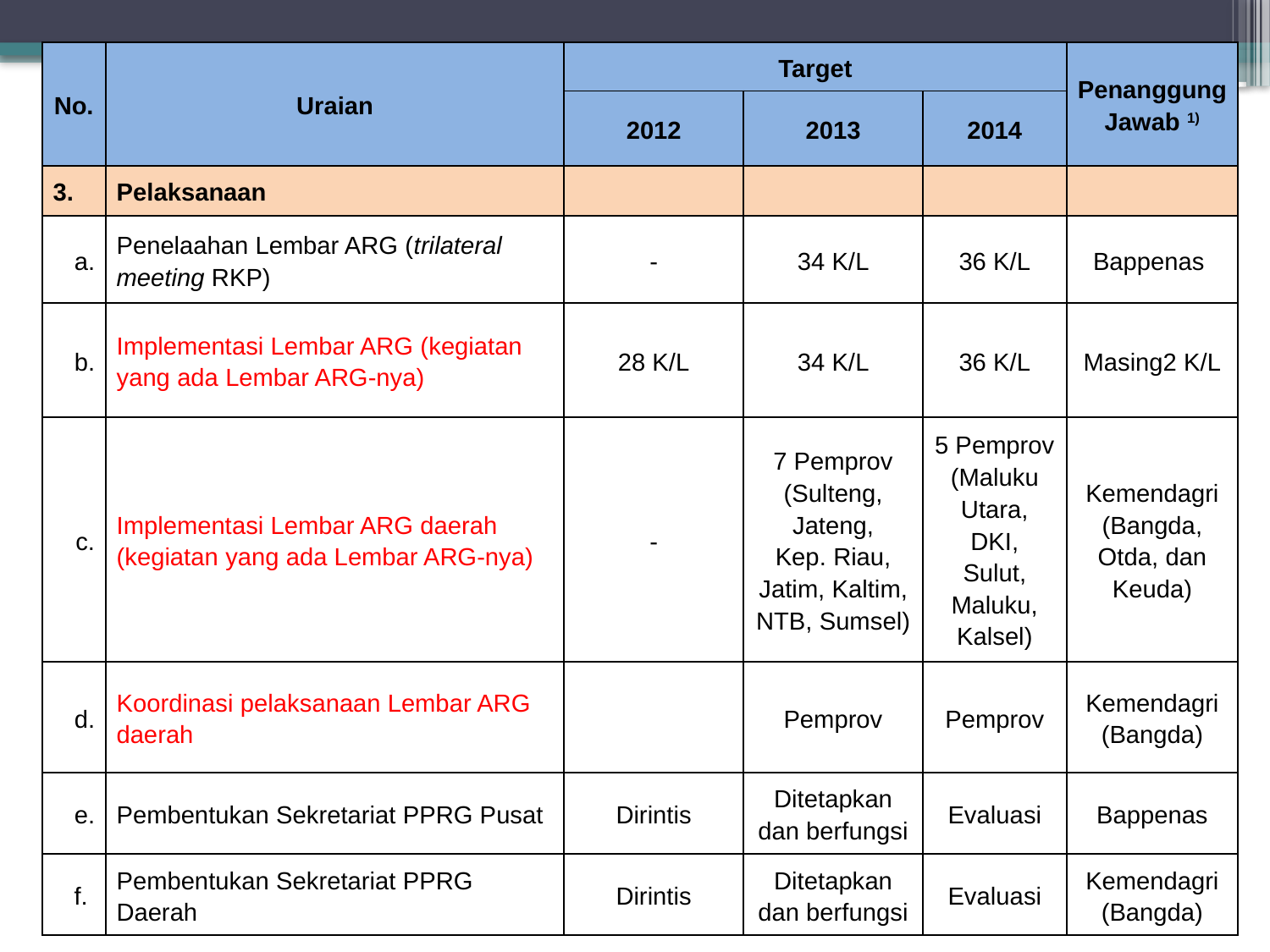

| No. | Uraian | Target |  |  | Penanggung Jawab 1) |
| --- | --- | --- | --- | --- | --- |
|  |  | 2012 | 2013 | 2014 |  |
| 3. | Pelaksanaan |  |  |  |  |
| a. | Penelaahan Lembar ARG (trilateral meeting RKP) | - | 34 K/L | 36 K/L | Bappenas |
| b. | Implementasi Lembar ARG (kegiatan yang ada Lembar ARG-nya) | 28 K/L | 34 K/L | 36 K/L | Masing2 K/L |
| c. | Implementasi Lembar ARG daerah (kegiatan yang ada Lembar ARG-nya) | - | 7 Pemprov (Sulteng, Jateng, Kep. Riau, Jatim, Kaltim, NTB, Sumsel) | 5 Pemprov (Maluku Utara, DKI, Sulut, Maluku, Kalsel) | Kemendagri (Bangda, Otda, dan Keuda) |
| d. | Koordinasi pelaksanaan Lembar ARG daerah |  | Pemprov | Pemprov | Kemendagri (Bangda) |
| e. | Pembentukan Sekretariat PPRG Pusat | Dirintis | Ditetapkan dan berfungsi | Evaluasi | Bappenas |
| f. | Pembentukan Sekretariat PPRG Daerah | Dirintis | Ditetapkan dan berfungsi | Evaluasi | Kemendagri (Bangda) |